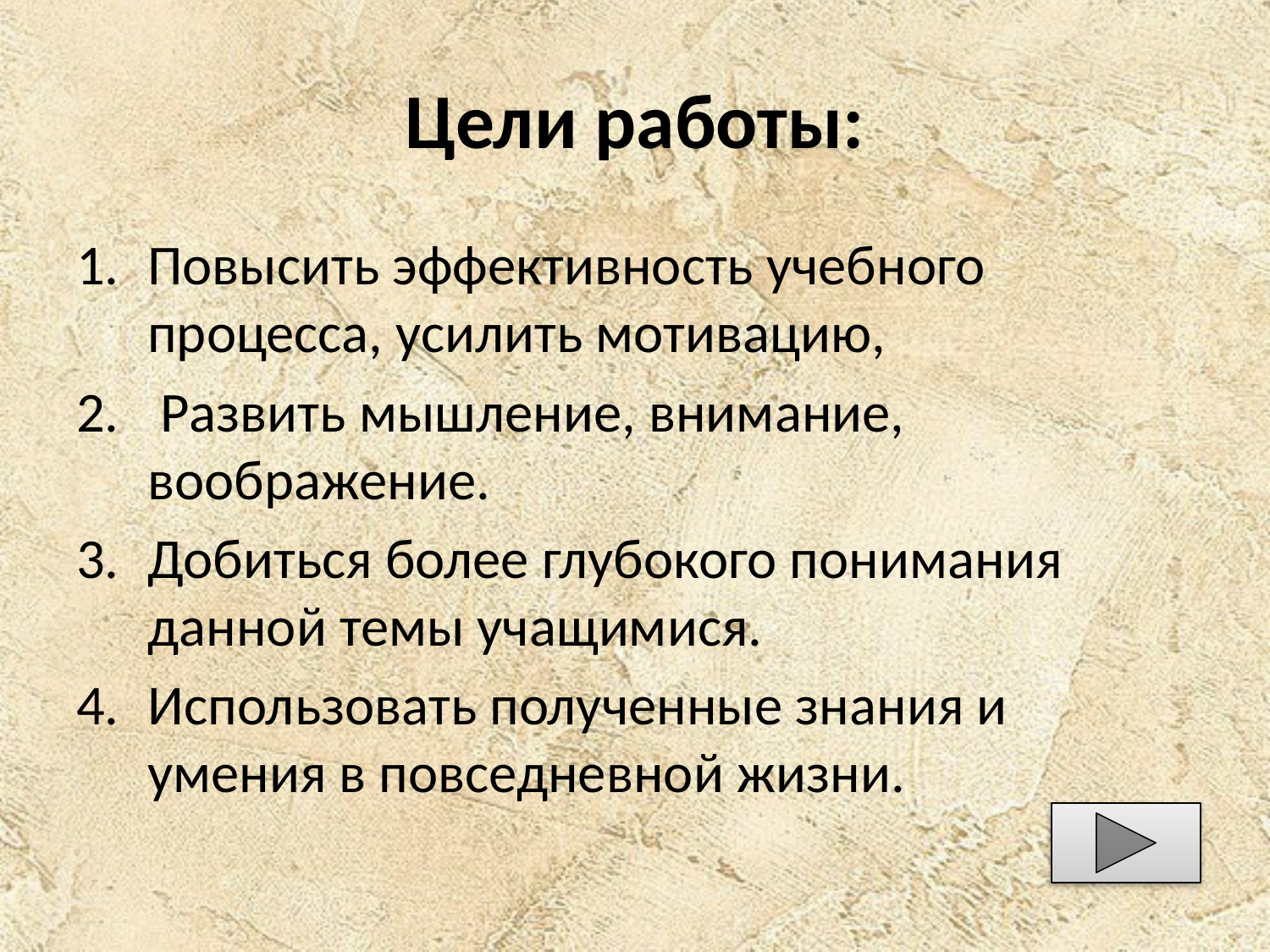

# Цели работы:
Повысить эффективность учебного процесса, усилить мотивацию,
 Развить мышление, внимание, воображение.
Добиться более глубокого понимания данной темы учащимися.
Использовать полученные знания и умения в повседневной жизни.